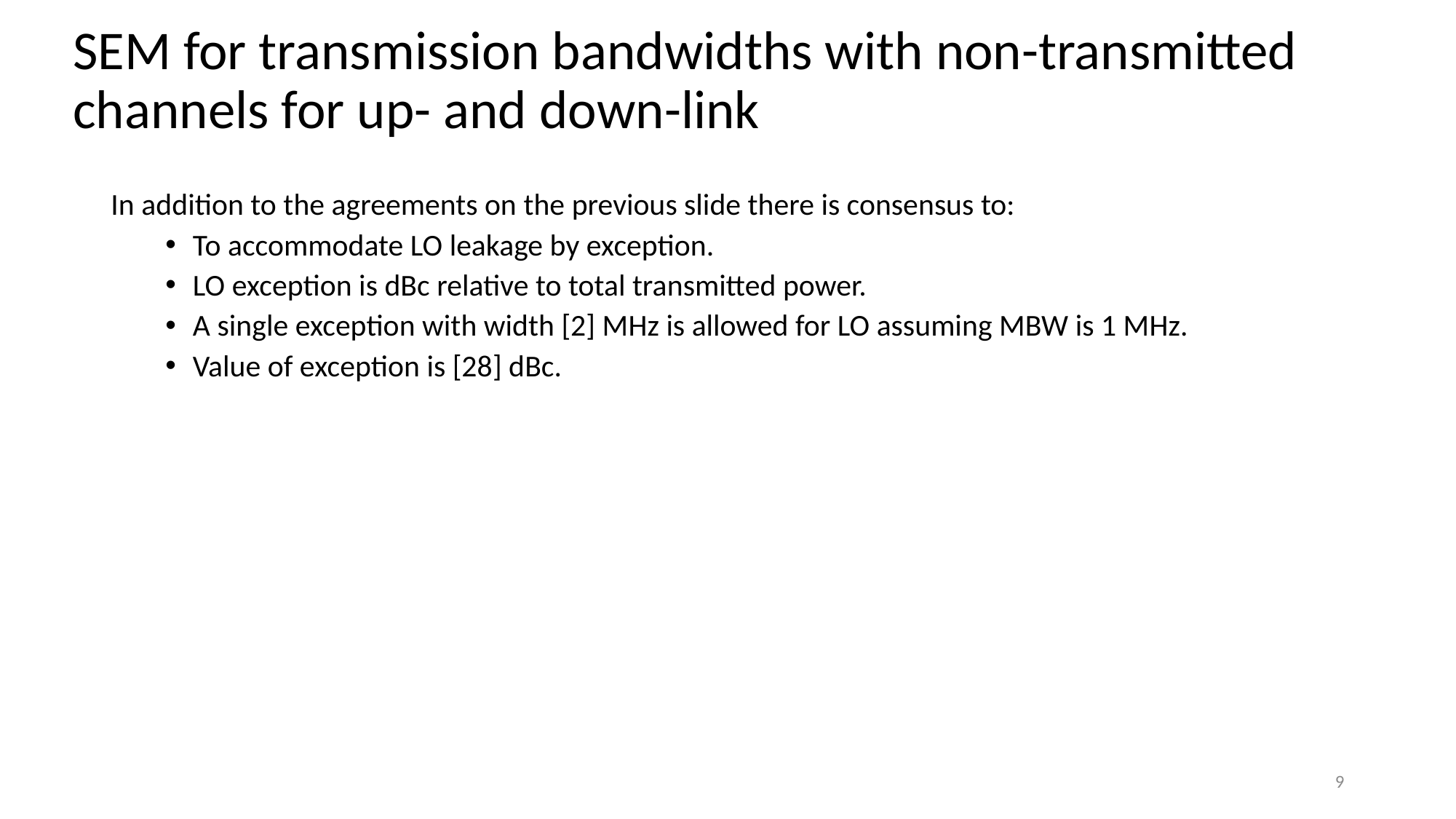

# SEM for transmission bandwidths with non-transmitted channels for up- and down-link
In addition to the agreements on the previous slide there is consensus to:
To accommodate LO leakage by exception.
LO exception is dBc relative to total transmitted power.
A single exception with width [2] MHz is allowed for LO assuming MBW is 1 MHz.
Value of exception is [28] dBc.

9